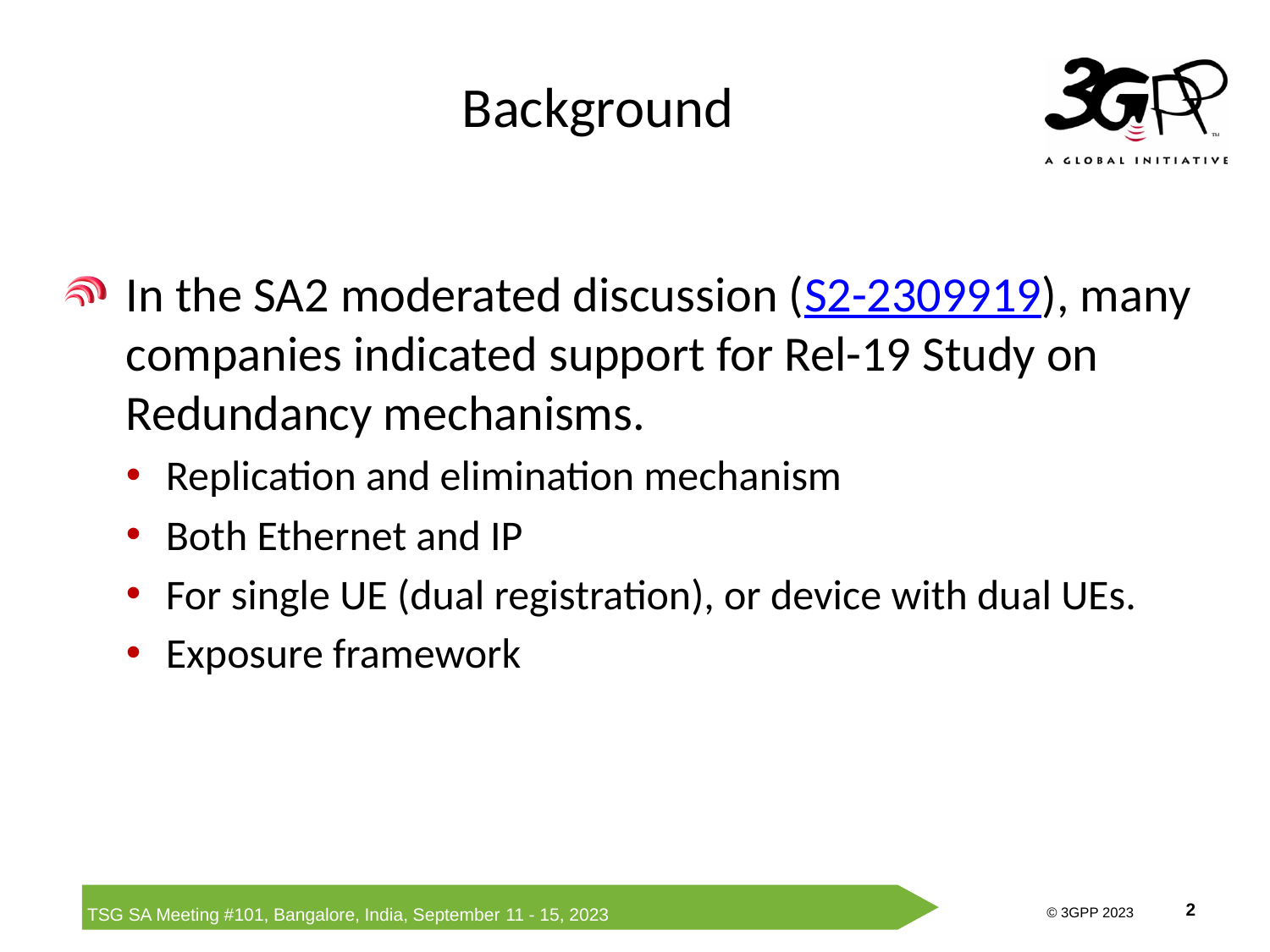

# Background
In the SA2 moderated discussion (S2-2309919), many companies indicated support for Rel-19 Study on Redundancy mechanisms.
Replication and elimination mechanism
Both Ethernet and IP
For single UE (dual registration), or device with dual UEs.
Exposure framework